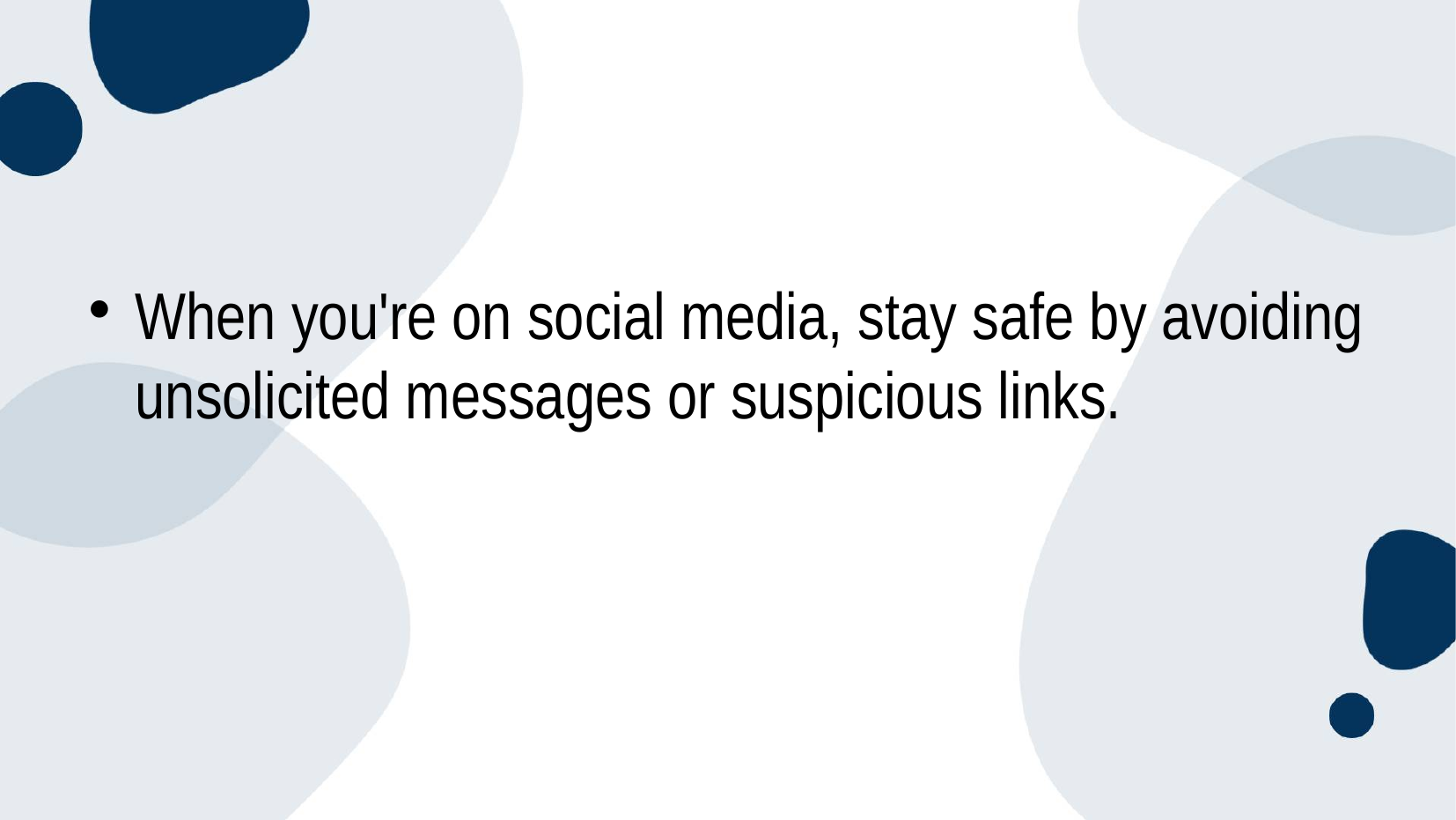

#
When you're on social media, stay safe by avoiding unsolicited messages or suspicious links.